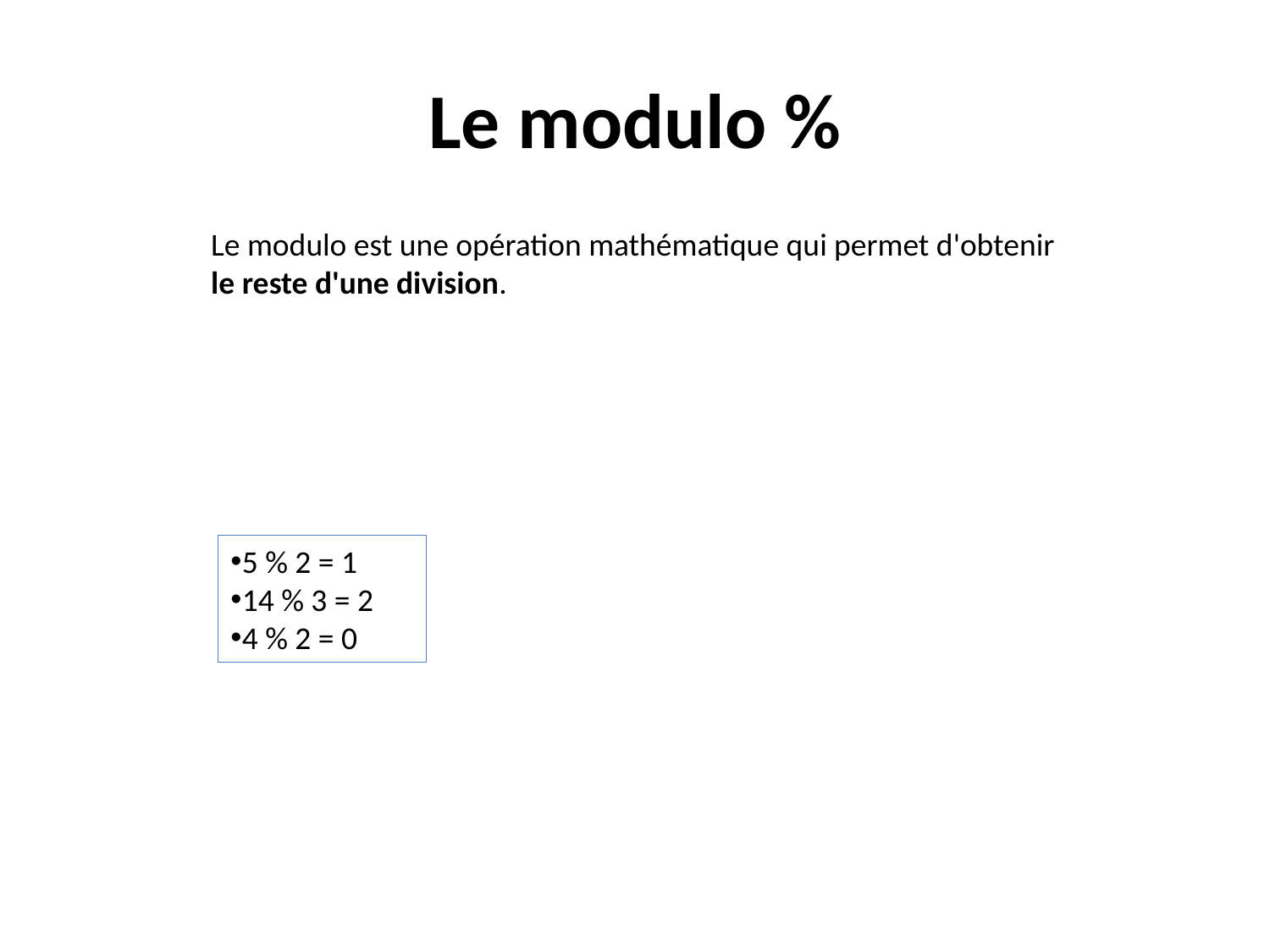

# Le modulo %
Le modulo est une opération mathématique qui permet d'obtenir le reste d'une division.
5 % 2 = 1
14 % 3 = 2
4 % 2 = 0